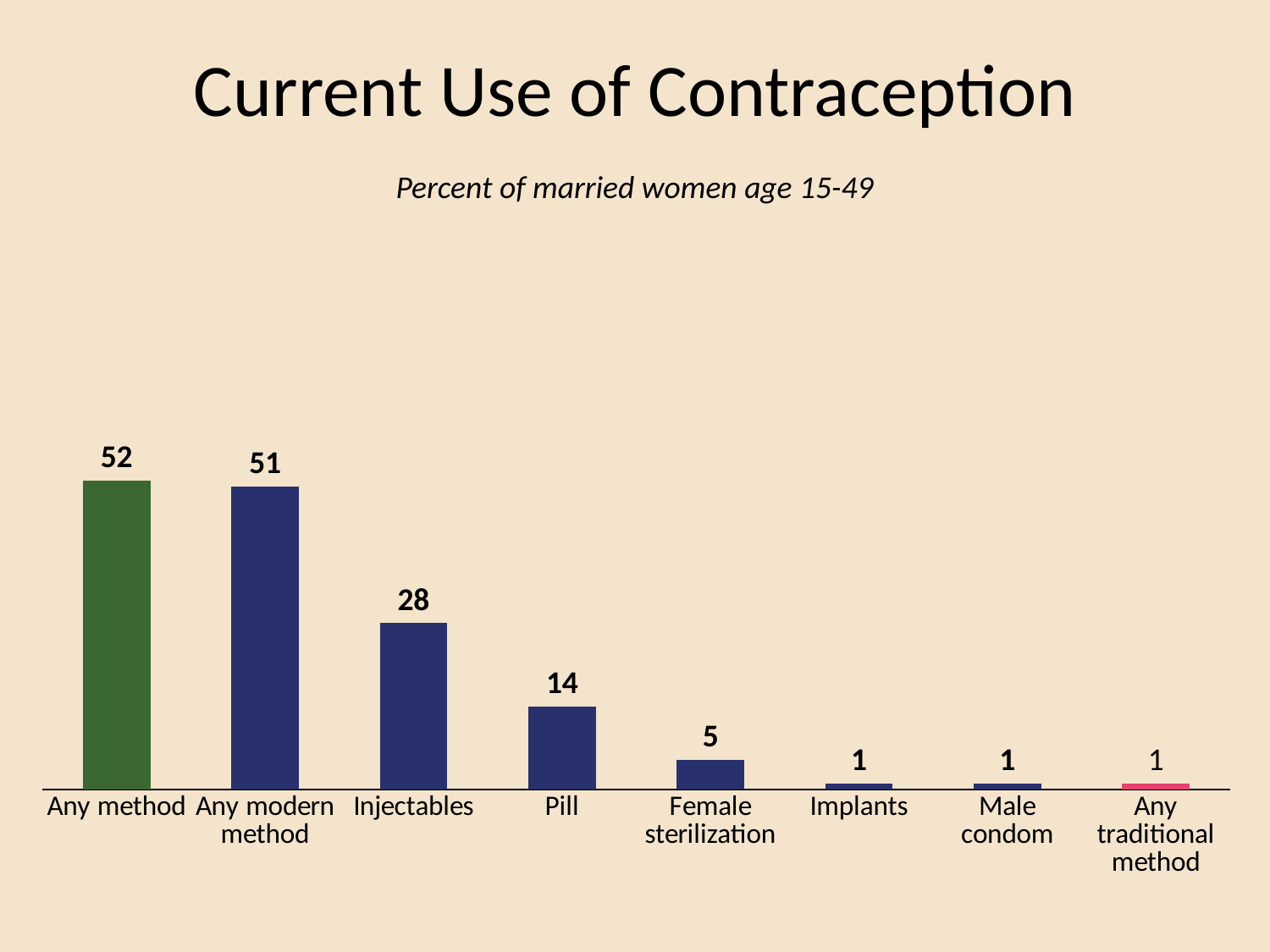

# Current Use of Contraception

### Chart

| Category | Currently married women |
|---|---|
| Any method | 52.0 |
| Any modern method | 51.0 |
| Injectables | 28.0 |
| Pill | 14.0 |
| Female sterilization | 5.0 |
| Implants | 1.0 |
| Male condom | 1.0 |
| Any traditional method | 1.0 |
Percent of married women age 15-49